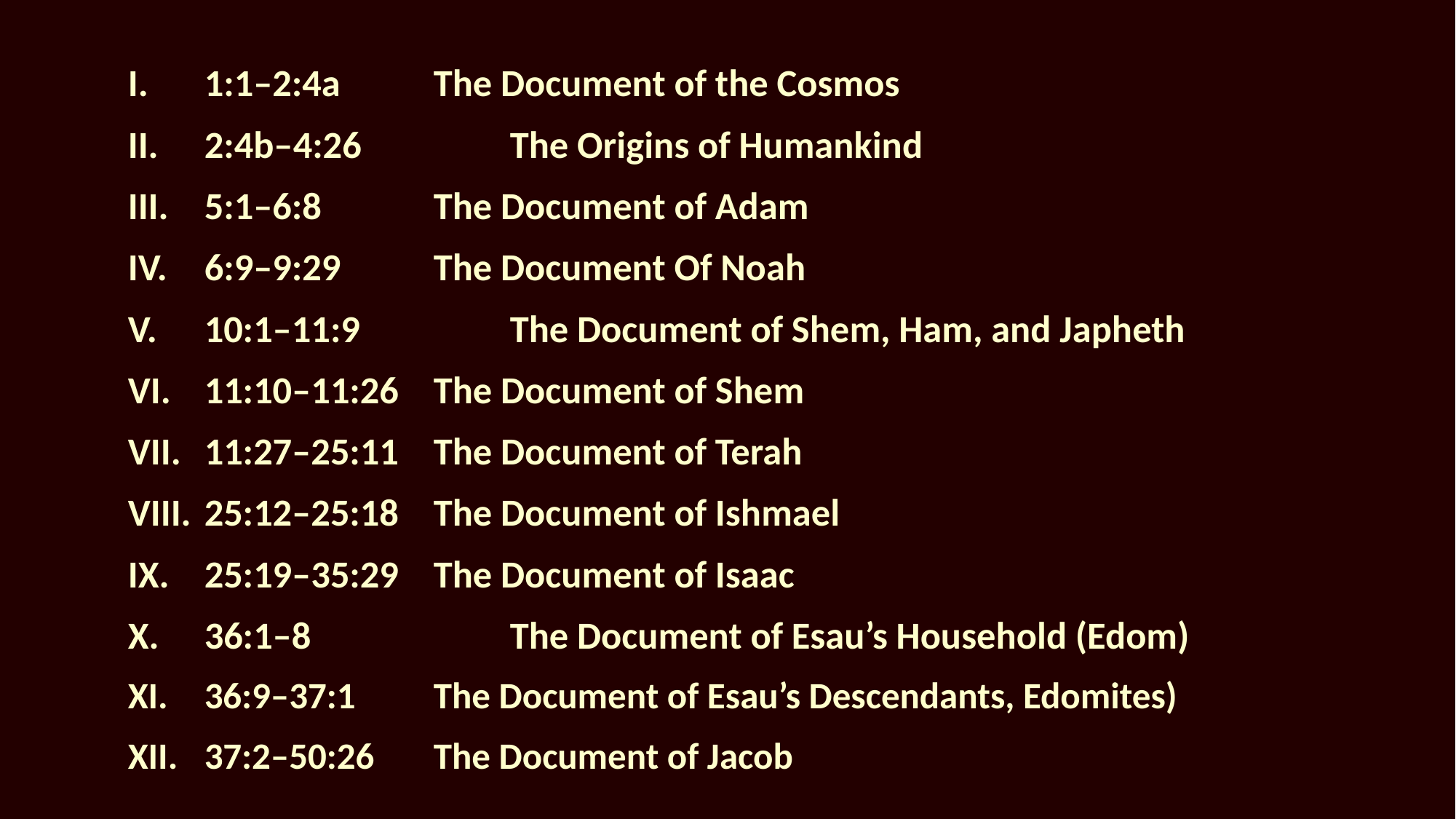

I.	1:1–2:4a		The Document of the Cosmos
	II.	2:4b–4:26		The Origins of Humankind
	III.	5:1–6:8		The Document of Adam
	IV.	6:9–9:29		The Document Of Noah
	V.	10:1–11:9		The Document of Shem, Ham, and Japheth
	VI.	11:10–11:26	The Document of Shem
	VII.	11:27–25:11	The Document of Terah
	VIII.	25:12–25:18	The Document of Ishmael
	IX.	25:19–35:29	The Document of Isaac
	X.	36:1–8			The Document of Esau’s Household (Edom)
	XI.	36:9–37:1		The Document of Esau’s Descendants, Edomites)
	XII.	37:2–50:26	The Document of Jacob